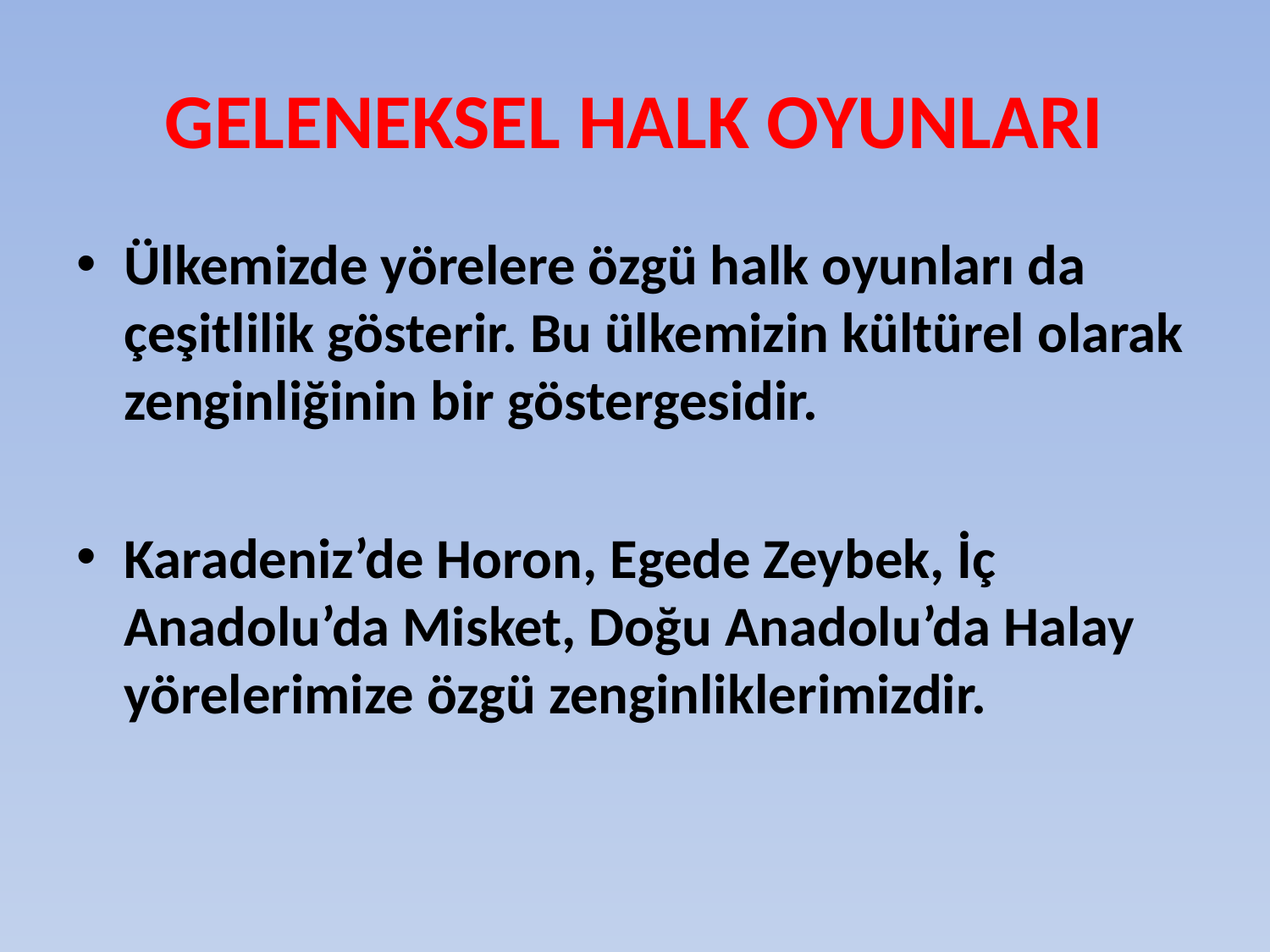

# GELENEKSEL HALK OYUNLARI
Ülkemizde yörelere özgü halk oyunları da çeşitlilik gösterir. Bu ülkemizin kültürel olarak zenginliğinin bir göstergesidir.

Karadeniz’de Horon, Egede Zeybek, İç Anadolu’da Misket, Doğu Anadolu’da Halay yörelerimize özgü zenginliklerimizdir.